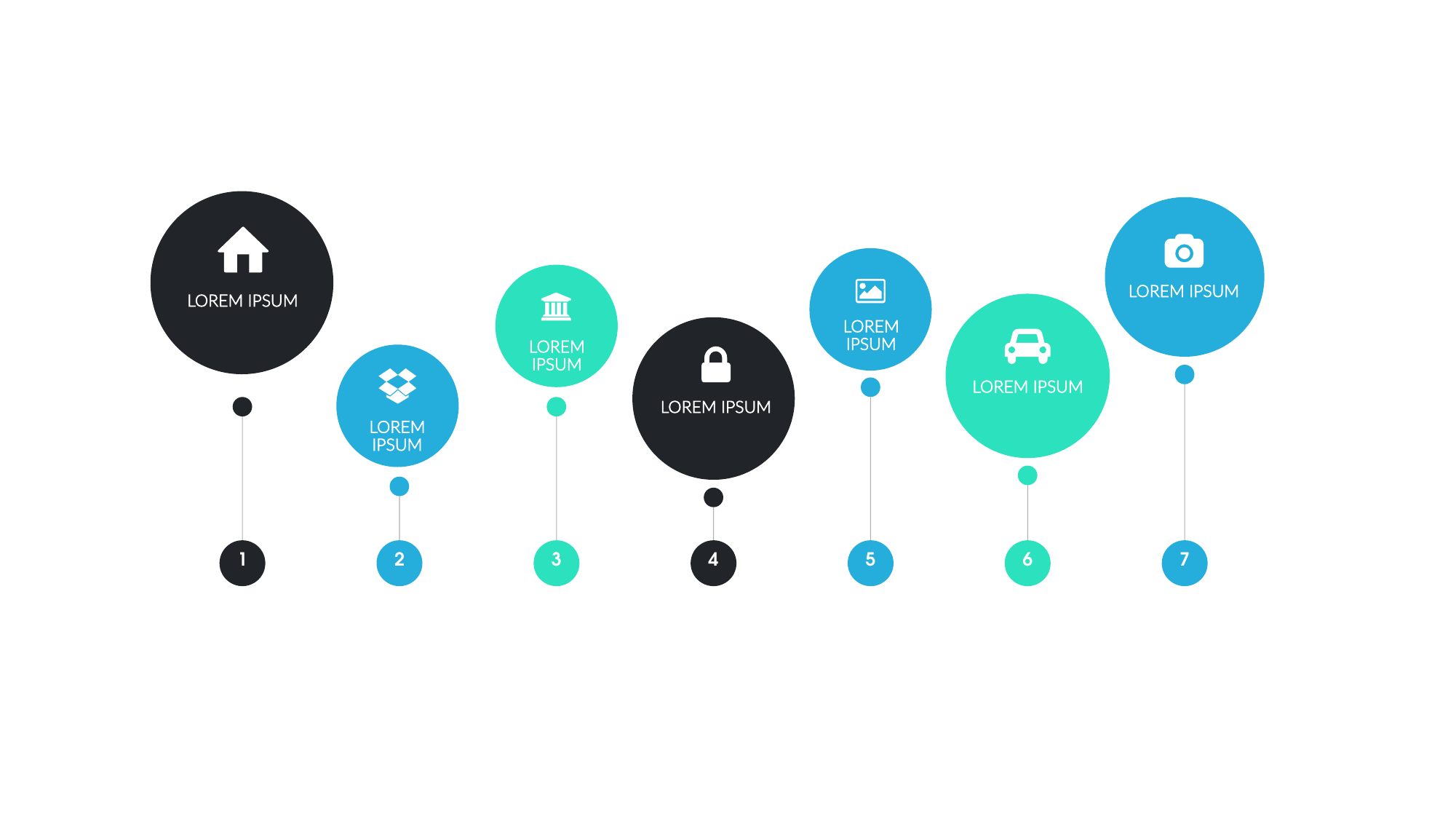

LOREM IPSUM

LOREM IPSUM

LOREM IPSUM

LOREM IPSUM

LOREM IPSUM

LOREM IPSUM

LOREM IPSUM

1
2
3
4
5
6
7